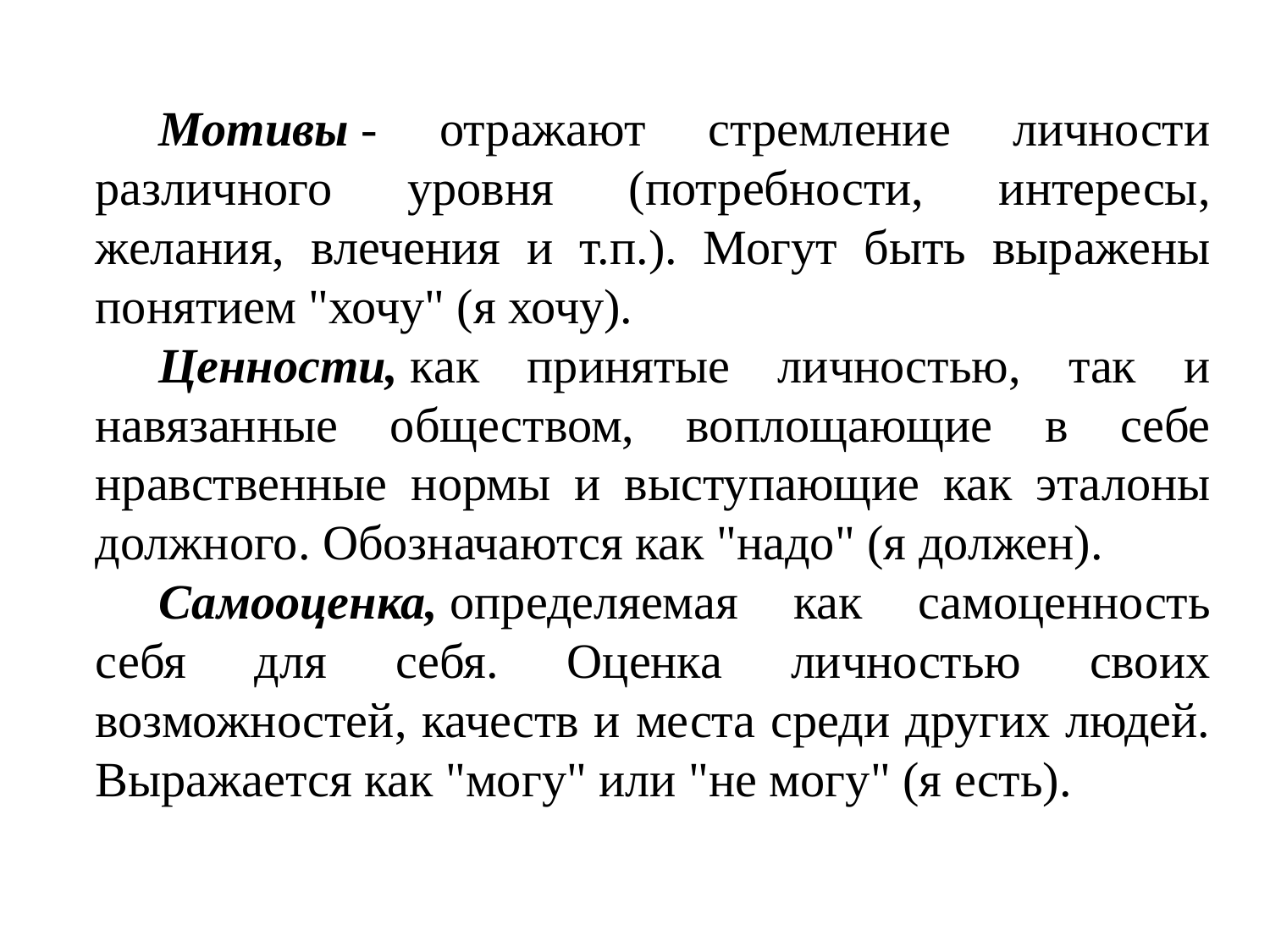

Мотивы - отражают стремление личности различного уровня (потребности, интересы, желания, влечения и т.п.). Могут быть выражены понятием "хочу" (я хочу).
Ценности, как принятые личностью, так и навязанные обществом, воплощающие в себе нравственные нормы и выступающие как эталоны должного. Обозначаются как "надо" (я должен).
Самооценка, определяемая как самоценность себя для себя. Оценка личностью своих возможностей, качеств и места среди других людей. Выражается как "могу" или "не могу" (я есть).